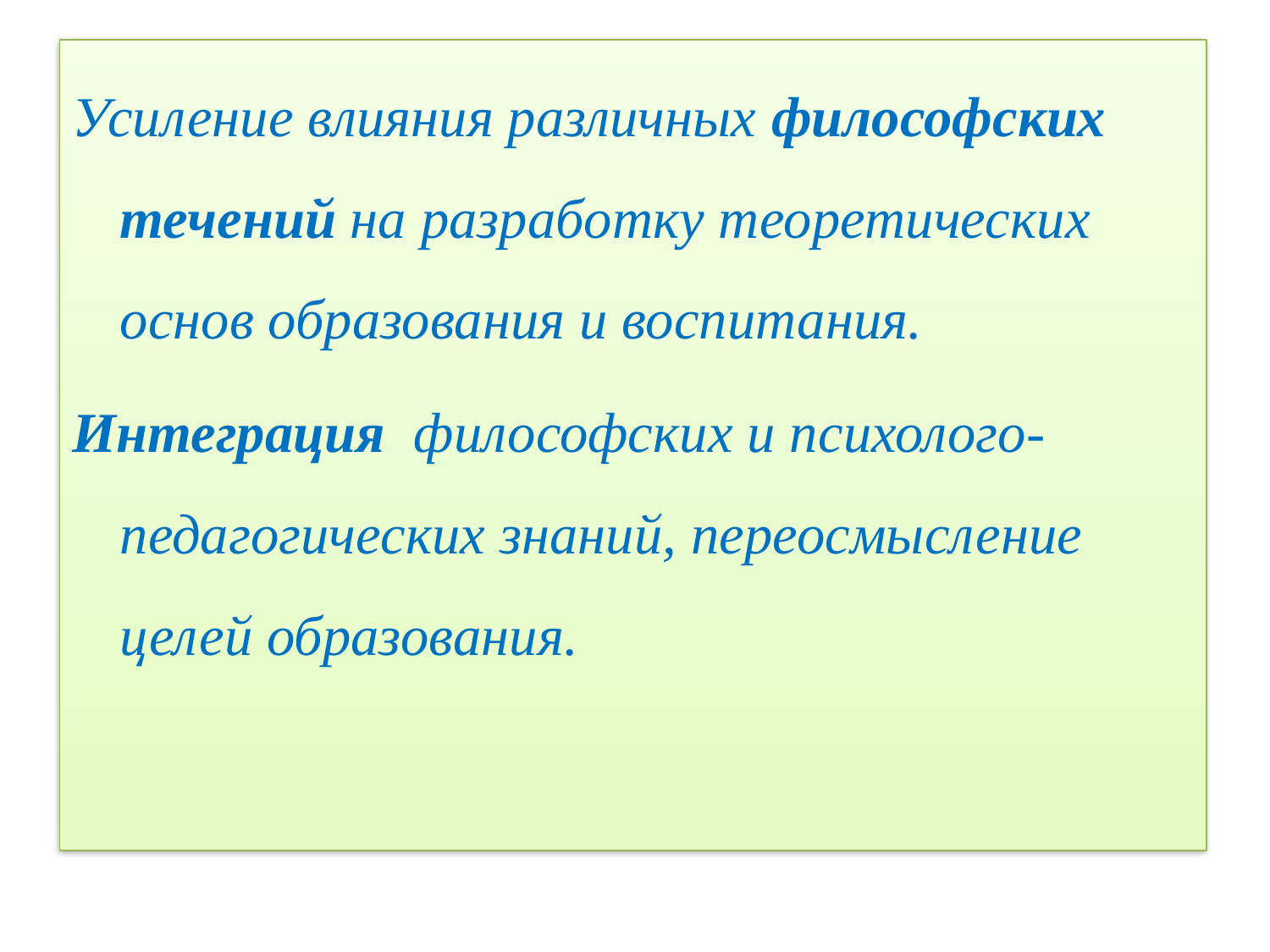

#
Усиление влияния различных философских течений на разработку теоретических основ образования и воспитания.
Интеграция  философских и психолого-педагогических знаний, переосмысление целей образования.